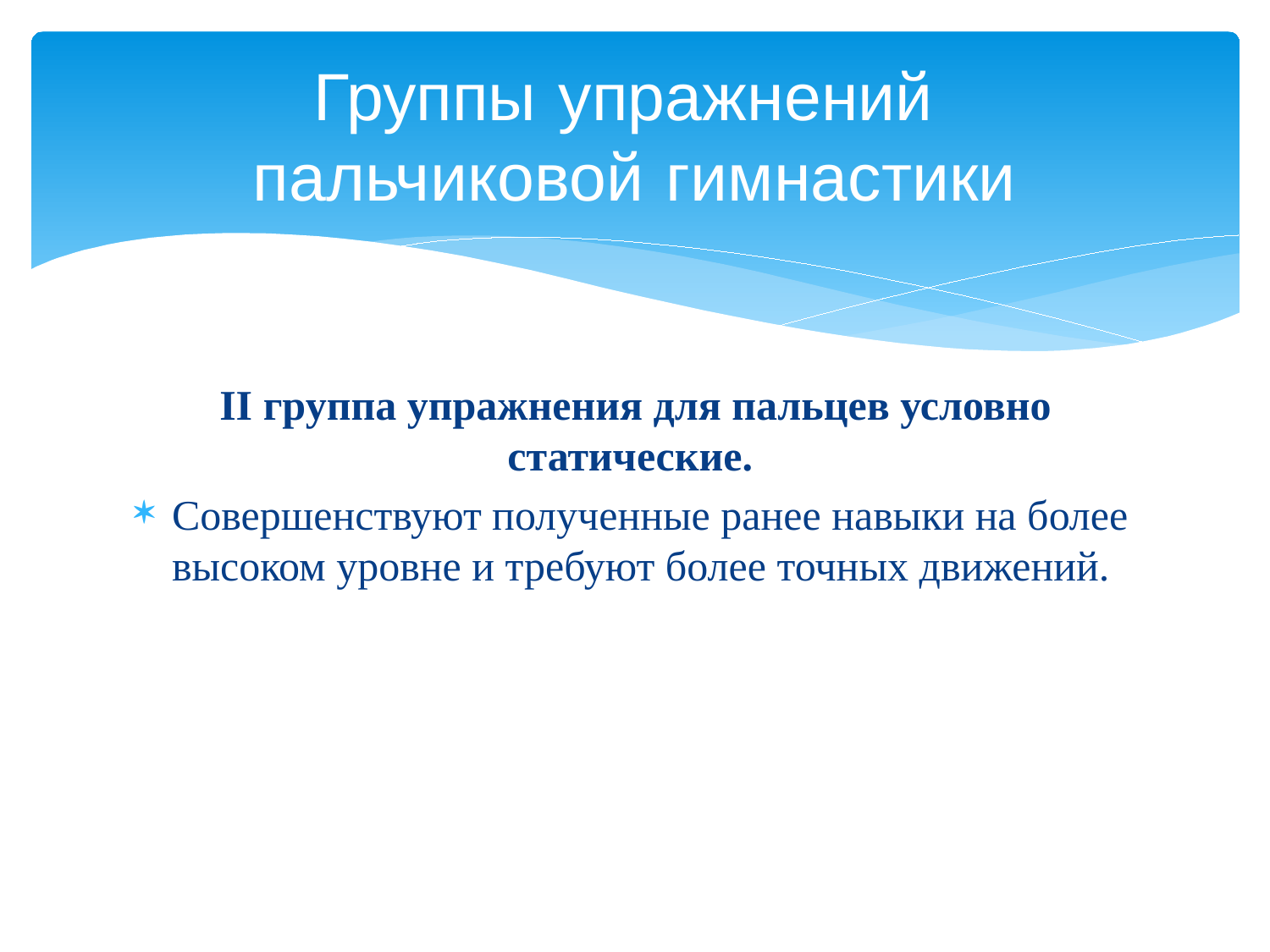

# Группы упражнений пальчиковой гимнастики
II группа упражнения для пальцев условно статические.
Совершенствуют полученные ранее навыки на более высоком уровне и требуют более точных движений.